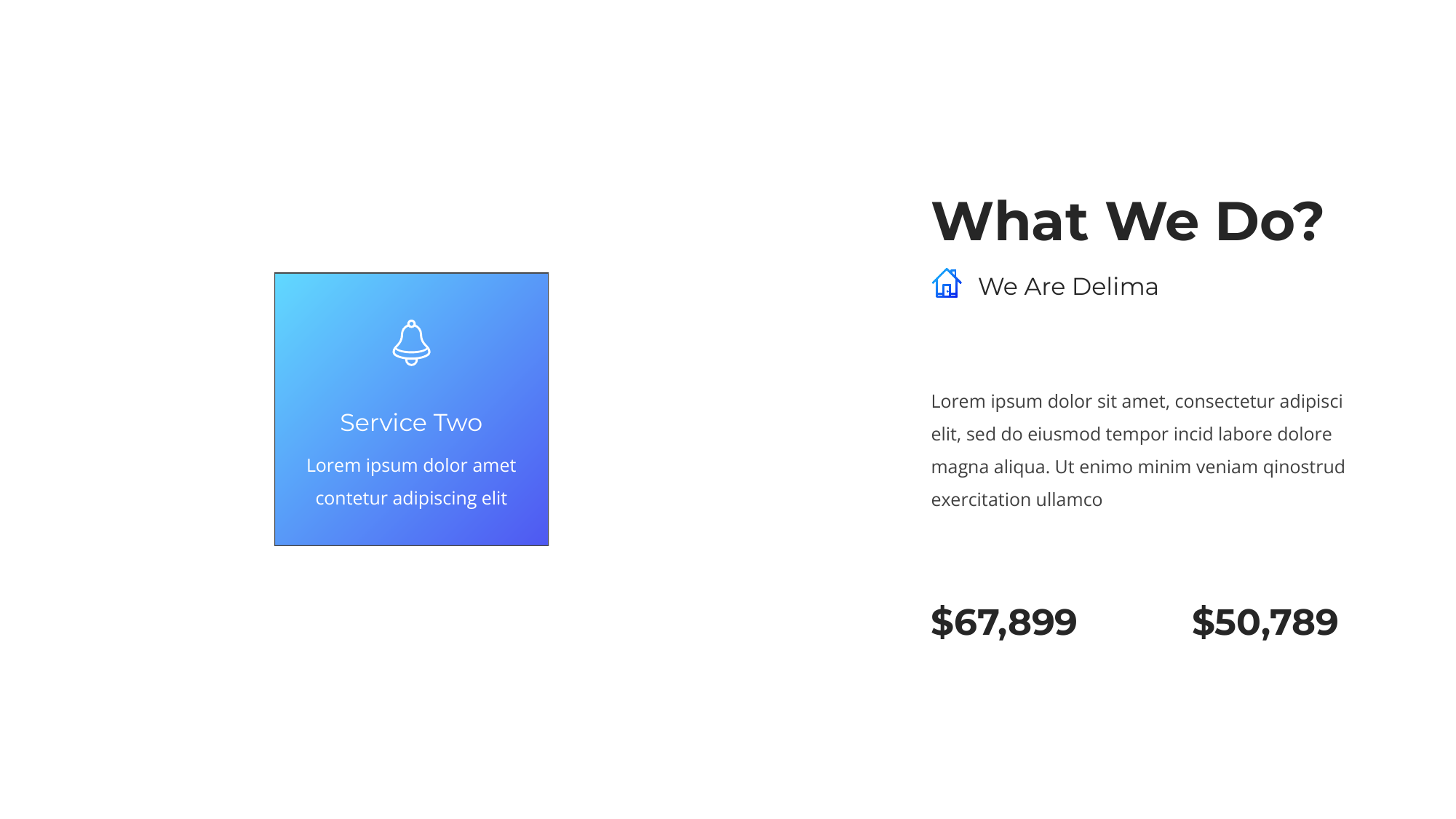

What We Do?
We Are Delima

Service Two
Lorem ipsum dolor amet contetur adipiscing elit

Lorem ipsum dolor sit amet, consectetur adipisci elit, sed do eiusmod tempor incid labore dolore magna aliqua. Ut enimo minim veniam qinostrud exercitation ullamco

$67,899
$50,789